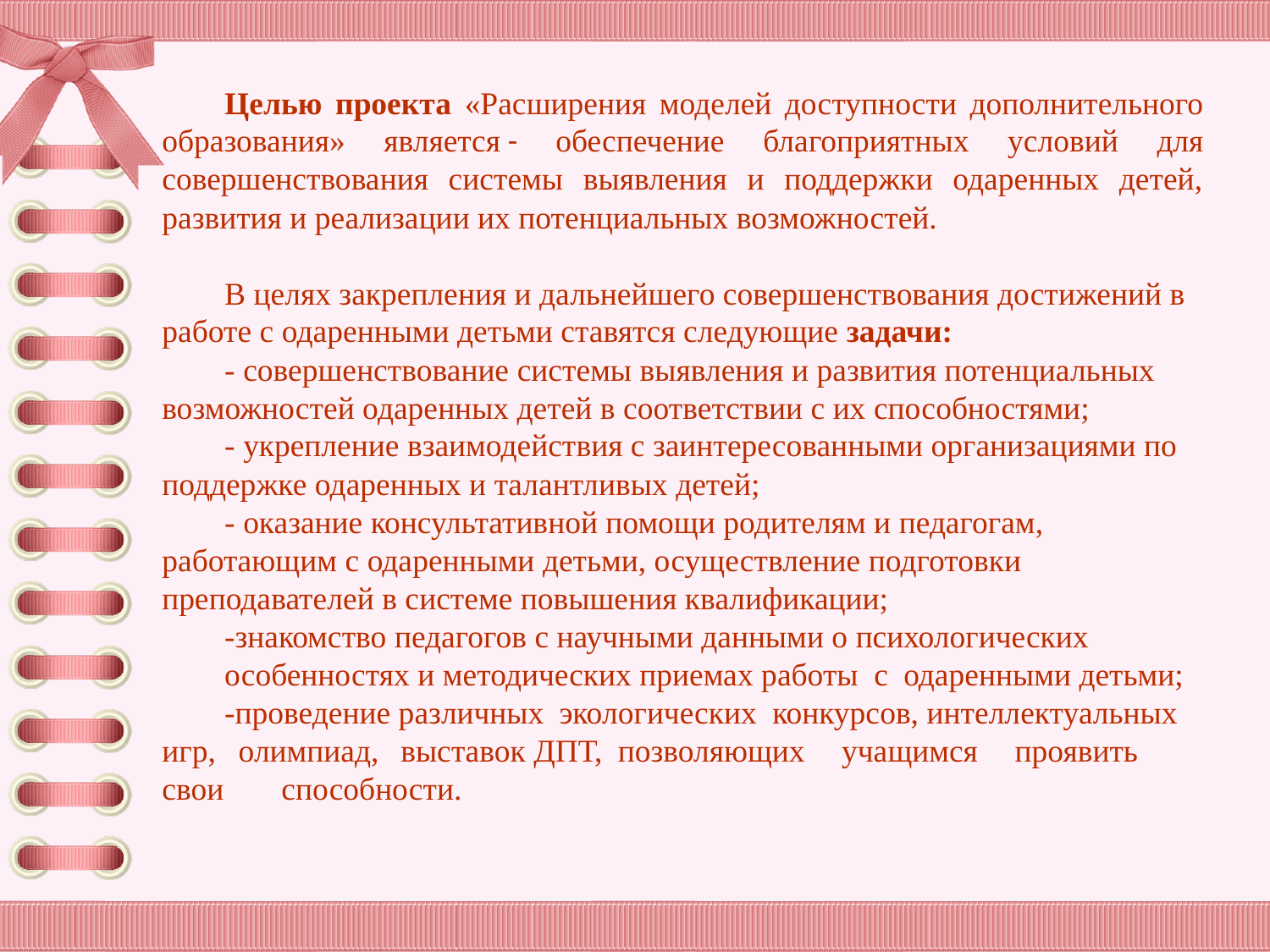

Целью проекта «Расширения моделей доступности дополнительного образования» является - обеспечение благоприятных условий для совершенствования системы выявления и поддержки одаренных детей, развития и реализации их потенциальных возможностей.

В целях закрепления и дальнейшего совершенствования достижений в работе с одаренными детьми ставятся следующие задачи:
- совершенствование системы выявления и развития потенциальных возможностей одаренных детей в соответствии с их способностями;
- укрепление взаимодействия с заинтересованными организациями по поддержке одаренных и талантливых детей;
- оказание консультативной помощи родителям и педагогам, работающим с одаренными детьми, осуществление подготовки преподавателей в системе повышения квалификации;
-знакомство педагогов с научными данными о психологических
особенностях и методических приемах работы  с  одаренными детьми;
-проведение различных  экологических  конкурсов, интеллектуальных игр,   олимпиад,   выставок ДПТ,  позволяющих     учащимся     проявить свои        способности.